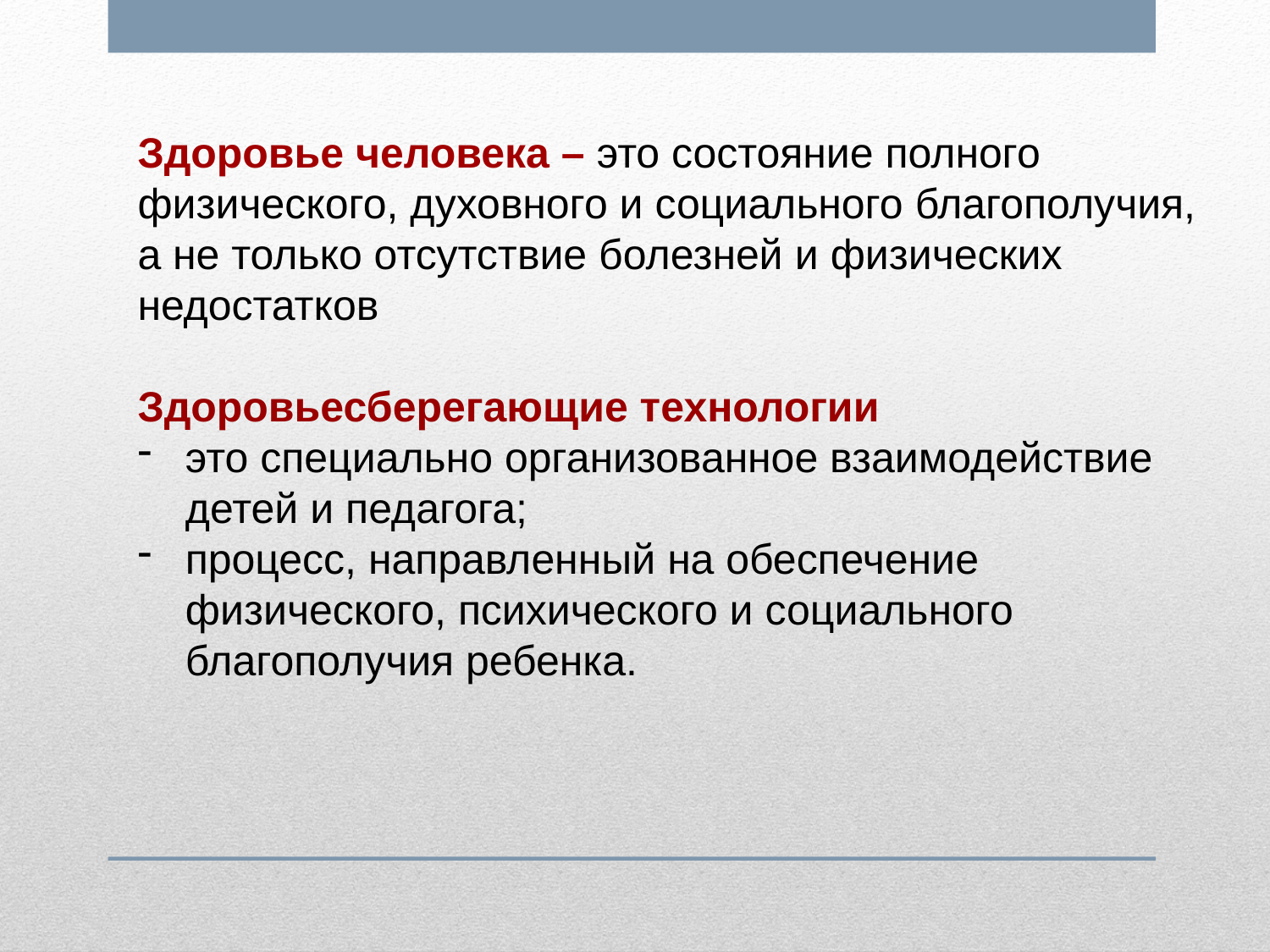

Здоровье человека – это состояние полного физического, духовного и социального благополучия, а не только отсутствие болезней и физических недостатков

Здоровьесберегающие технологии
это специально организованное взаимодействие детей и педагога;
процесс, направленный на обеспечение физического, психического и социального благополучия ребенка.